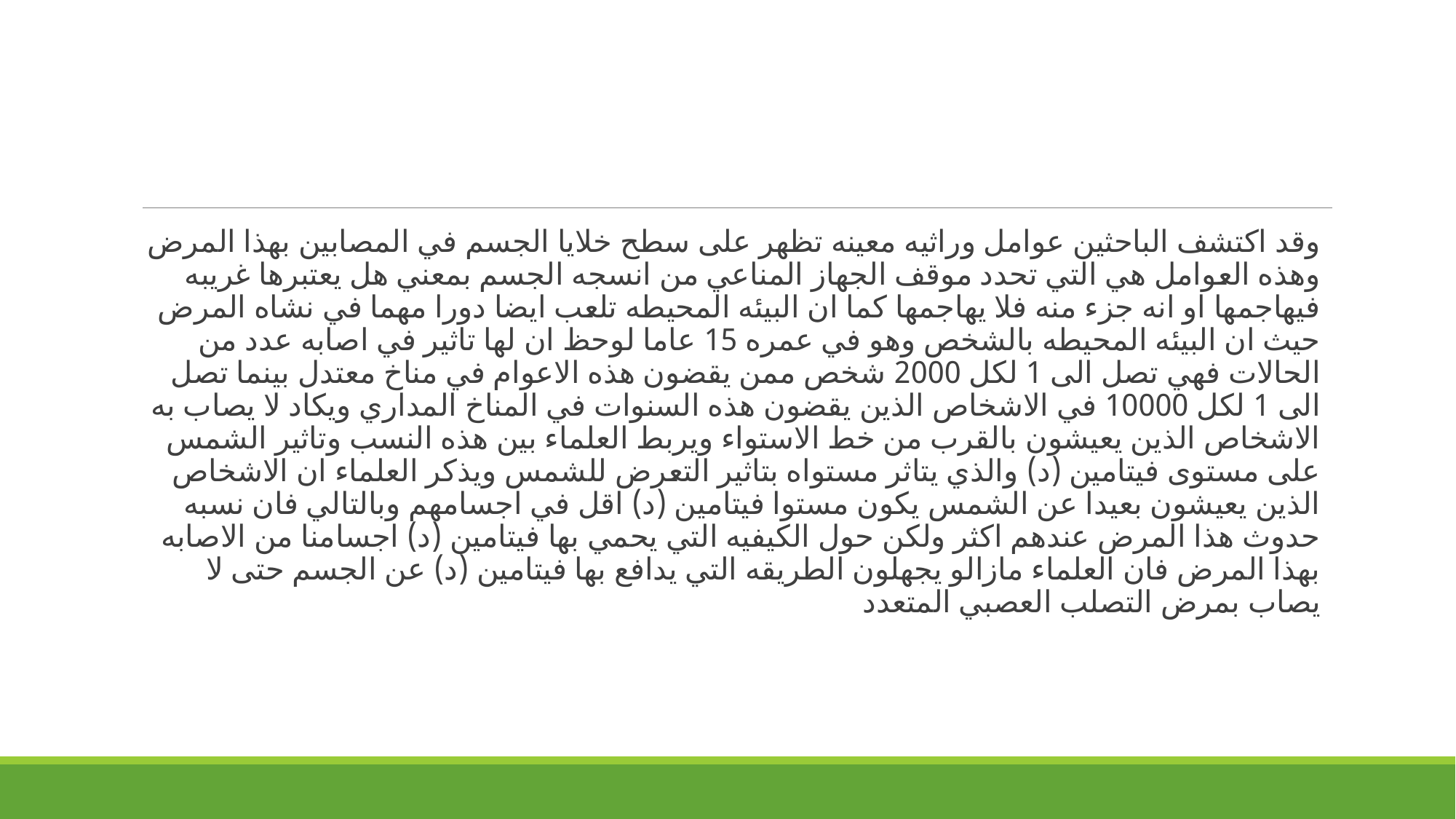

#
وقد اكتشف الباحثين عوامل وراثيه معينه تظهر على سطح خلايا الجسم في المصابين بهذا المرض وهذه العوامل هي التي تحدد موقف الجهاز المناعي من انسجه الجسم بمعني هل يعتبرها غريبه فيهاجمها او انه جزء منه فلا يهاجمها كما ان البيئه المحيطه تلعب ايضا دورا مهما في نشاه المرض حيث ان البيئه المحيطه بالشخص وهو في عمره 15 عاما لوحظ ان لها تاثير في اصابه عدد من الحالات فهي تصل الى 1 لكل 2000 شخص ممن يقضون هذه الاعوام في مناخ معتدل بينما تصل الى 1 لكل 10000 في الاشخاص الذين يقضون هذه السنوات في المناخ المداري ويكاد لا يصاب به الاشخاص الذين يعيشون بالقرب من خط الاستواء ويربط العلماء بين هذه النسب وتاثير الشمس على مستوى فيتامين (د) والذي يتاثر مستواه بتاثير التعرض للشمس ويذكر العلماء ان الاشخاص الذين يعيشون بعيدا عن الشمس يكون مستوا فيتامين (د) اقل في اجسامهم وبالتالي فان نسبه حدوث هذا المرض عندهم اكثر ولكن حول الكيفيه التي يحمي بها فيتامين (د) اجسامنا من الاصابه بهذا المرض فان العلماء مازالو يجهلون الطريقه التي يدافع بها فيتامين (د) عن الجسم حتى لا يصاب بمرض التصلب العصبي المتعدد